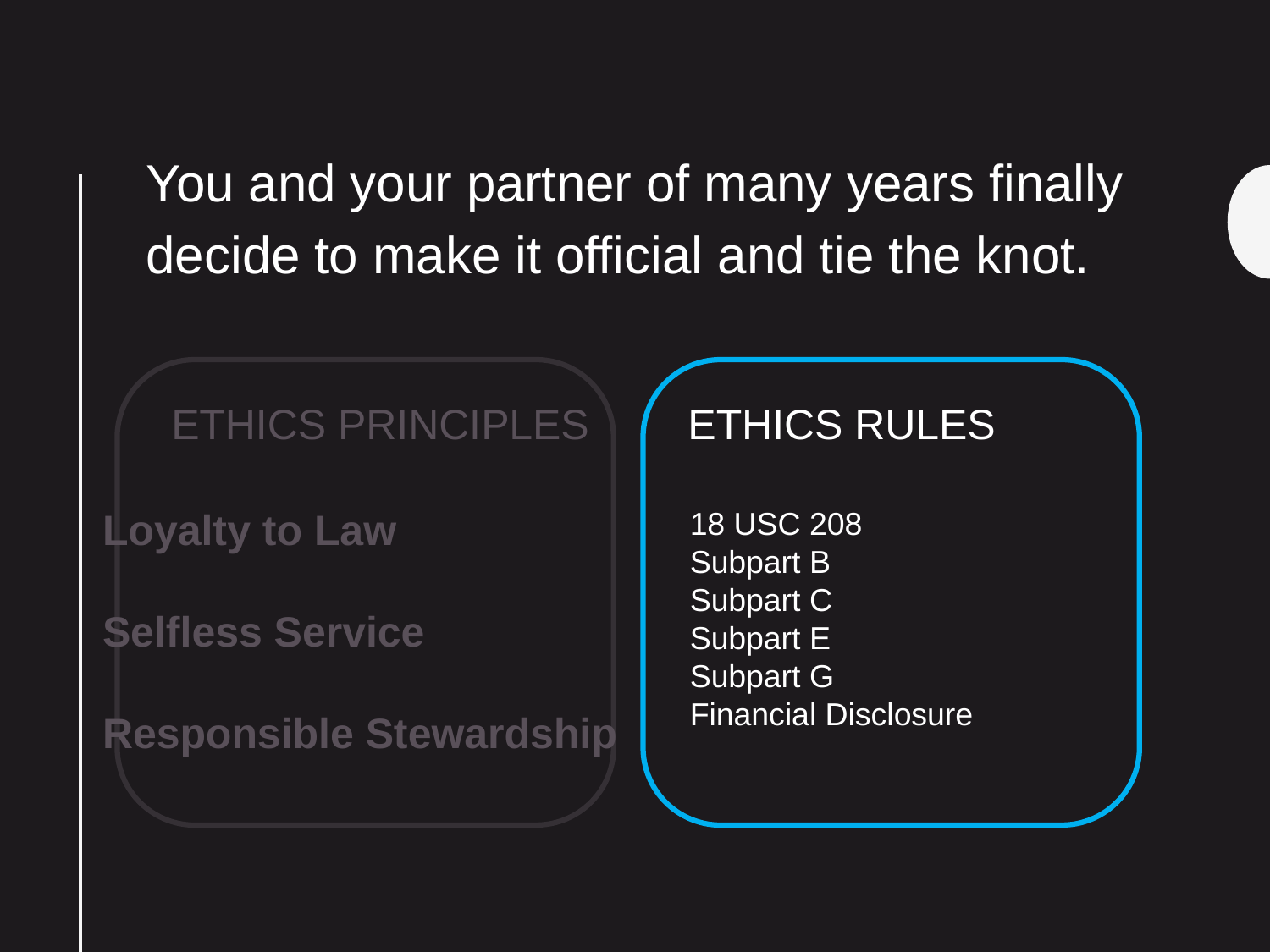

You and your partner of many years finally decide to make it official and tie the knot.

ETHICS RULES
ETHICS PRINCIPLES
18 USC 208
Subpart B
Subpart C
Subpart E
Subpart G
Financial Disclosure
Loyalty to Law

Selfless Service

Responsible Stewardship